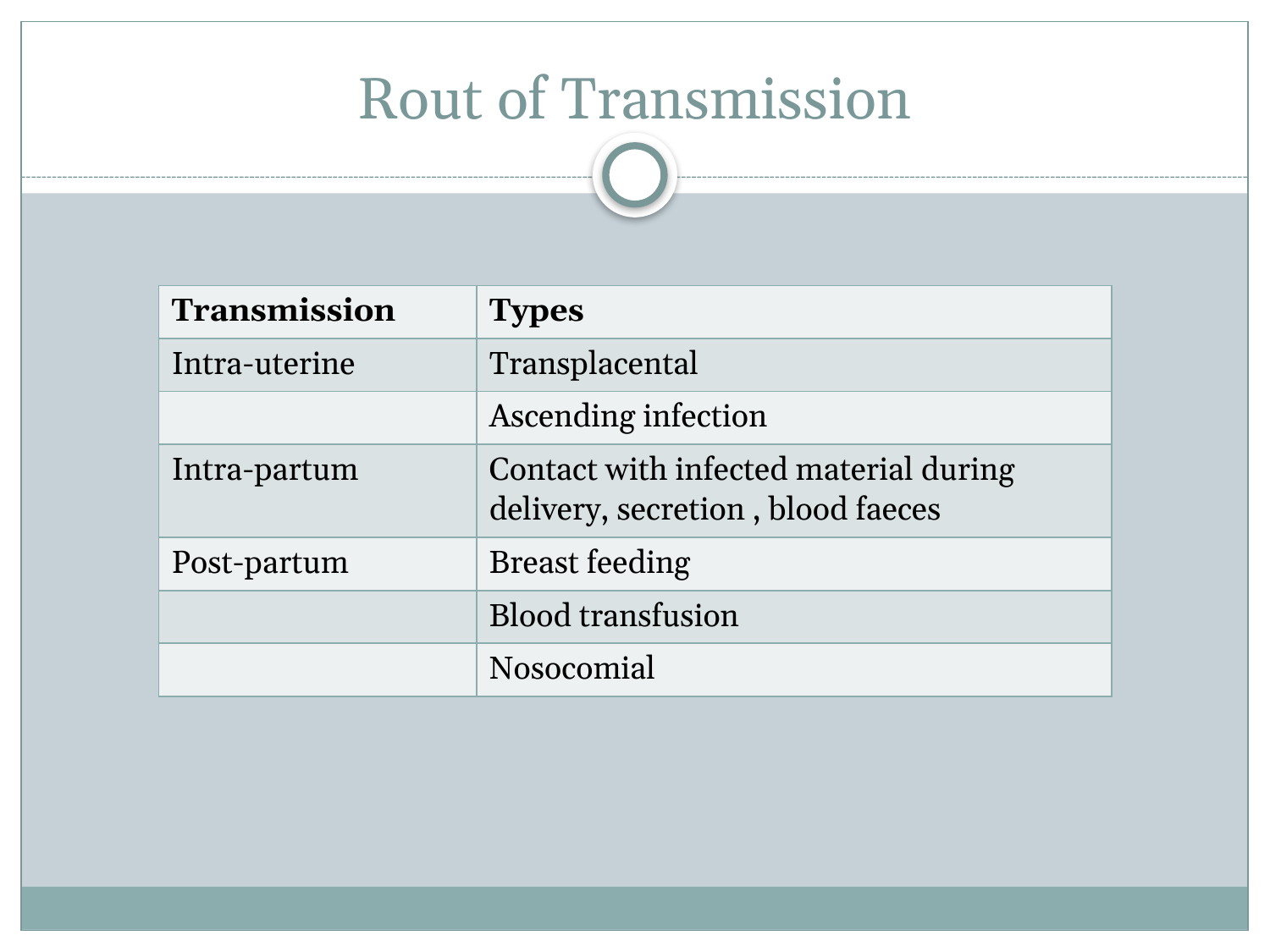

# Rout of Transmission
| Transmission | Types |
| --- | --- |
| Intra-uterine | Transplacental |
|  | Ascending infection |
| Intra-partum | Contact with infected material during delivery, secretion , blood faeces |
| Post-partum | Breast feeding |
|  | Blood transfusion |
|  | Nosocomial |